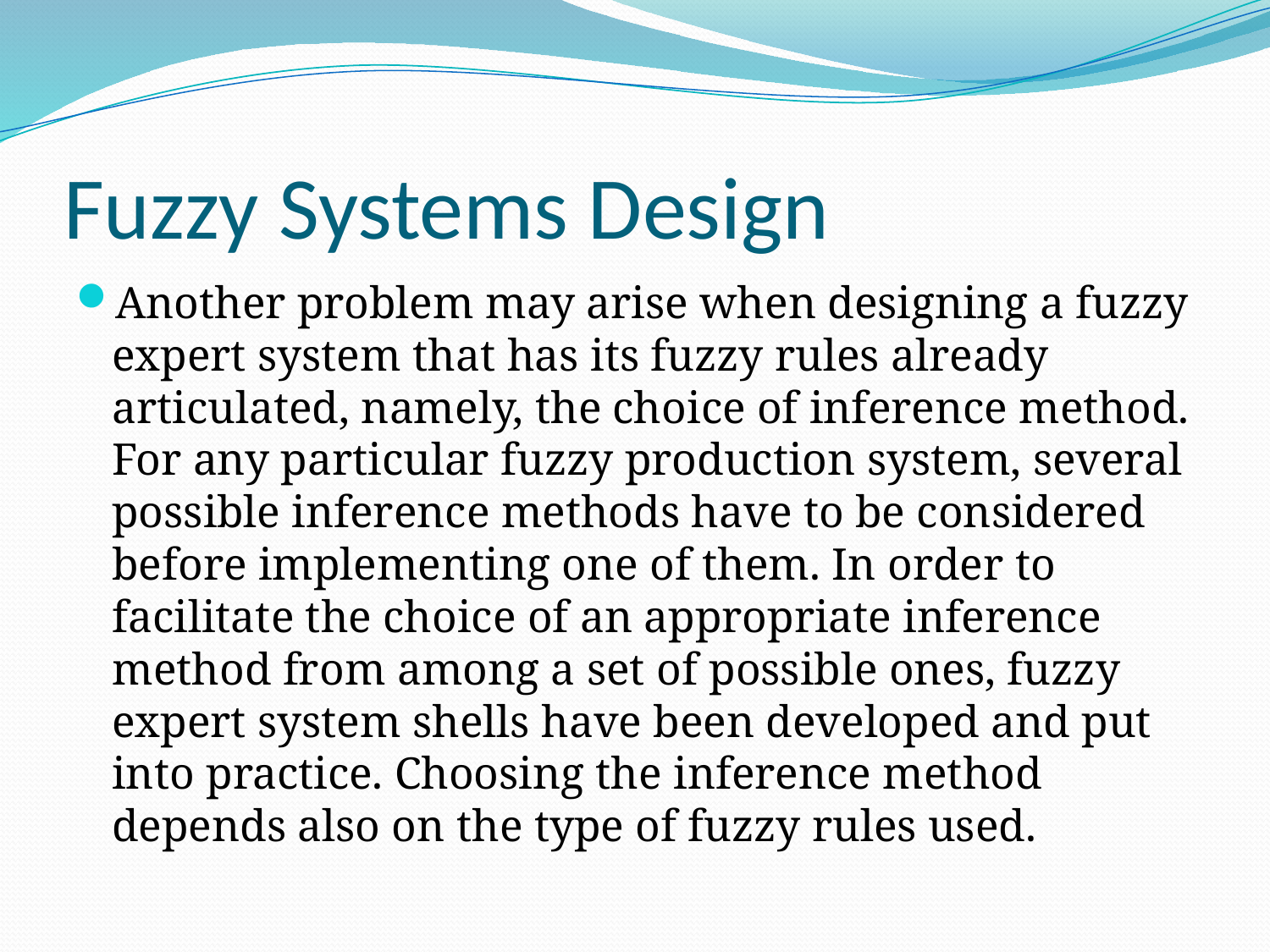

# Fuzzy Systems Design
Another problem may arise when designing a fuzzy expert system that has its fuzzy rules already articulated, namely, the choice of inference method. For any particular fuzzy production system, several possible inference methods have to be considered before implementing one of them. In order to facilitate the choice of an appropriate inference method from among a set of possible ones, fuzzy expert system shells have been developed and put into practice. Choosing the inference method depends also on the type of fuzzy rules used.